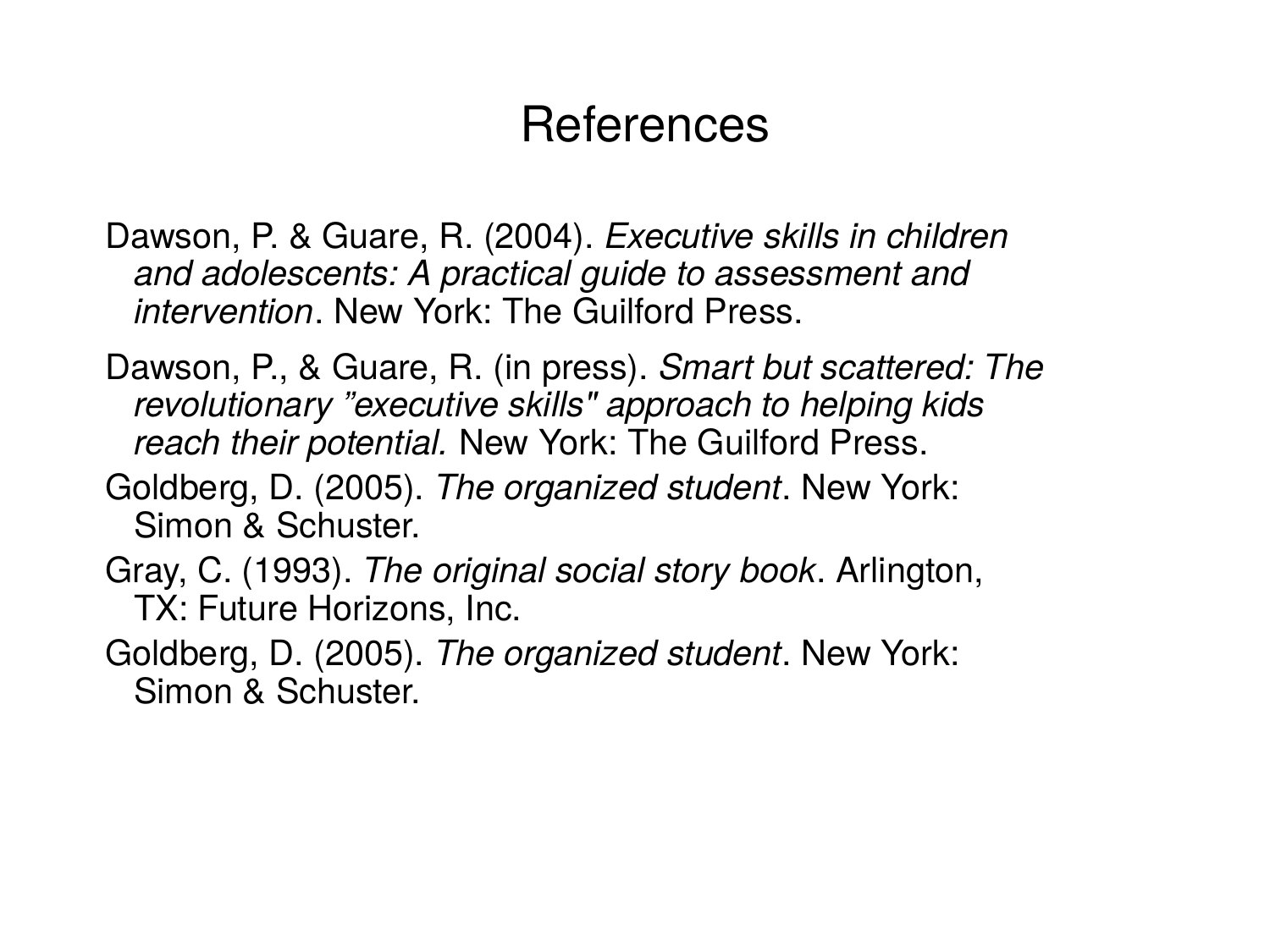

# References

Dawson, P. & Guare, R. (2004). Executive skills in children and adolescents: A practical guide to assessment and intervention. New York: The Guilford Press.
Dawson, P., & Guare, R. (in press). Smart but scattered: The revolutionary ”executive skills" approach to helping kids reach their potential. New York: The Guilford Press.
Goldberg, D. (2005). The organized student. New York: Simon & Schuster.
Gray, C. (1993). The original social story book. Arlington, TX: Future Horizons, Inc.
Goldberg, D. (2005). The organized student. New York: Simon & Schuster.